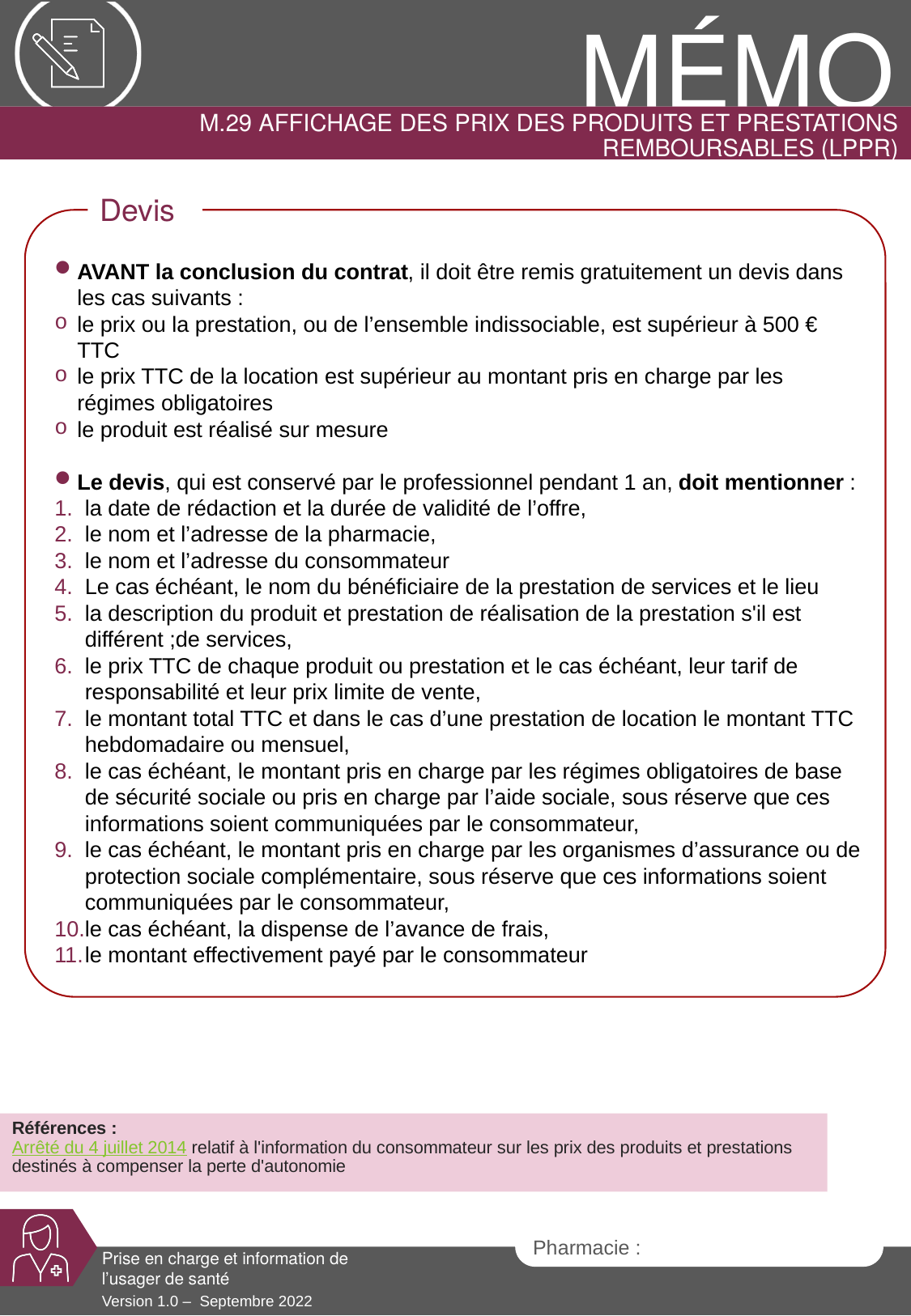

M.29 Affichage des prix des produits et prestations remboursables (LPPR)
Devis

AVANT la conclusion du contrat, il doit être remis gratuitement un devis dans les cas suivants :
le prix ou la prestation, ou de l’ensemble indissociable, est supérieur à 500 € TTC
le prix TTC de la location est supérieur au montant pris en charge par les régimes obligatoires
le produit est réalisé sur mesure

Le devis, qui est conservé par le professionnel pendant 1 an, doit mentionner :
la date de rédaction et la durée de validité de l’offre,
le nom et l’adresse de la pharmacie,
le nom et l’adresse du consommateur
Le cas échéant, le nom du bénéficiaire de la prestation de services et le lieu
la description du produit et prestation de réalisation de la prestation s'il est différent ;de services,
le prix TTC de chaque produit ou prestation et le cas échéant, leur tarif de responsabilité et leur prix limite de vente,
le montant total TTC et dans le cas d’une prestation de location le montant TTC hebdomadaire ou mensuel,
le cas échéant, le montant pris en charge par les régimes obligatoires de base de sécurité sociale ou pris en charge par l’aide sociale, sous réserve que ces informations soient communiquées par le consommateur,
le cas échéant, le montant pris en charge par les organismes d’assurance ou de protection sociale complémentaire, sous réserve que ces informations soient communiquées par le consommateur,
le cas échéant, la dispense de l’avance de frais,
le montant effectivement payé par le consommateur
Références :
Arrêté du 4 juillet 2014 relatif à l'information du consommateur sur les prix des produits et prestations destinés à compenser la perte d'autonomie